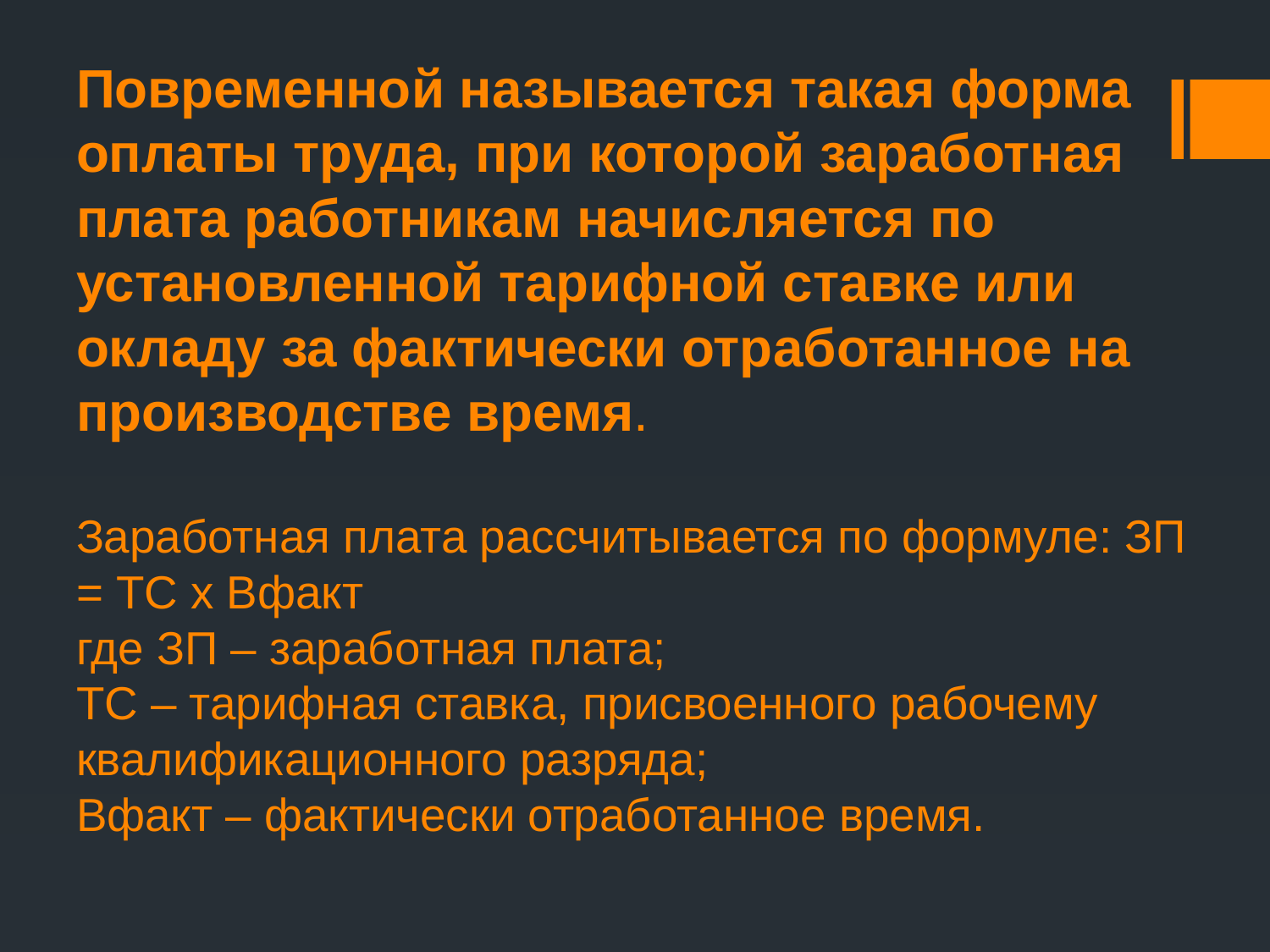

# Повременной называется такая форма оплаты труда, при которой заработная плата работникам начисляется по установленной тарифной ставке или окладу за фактически отработанное на производстве время. Заработная плата рассчитывается по формуле: ЗП = ТС х Вфакт где ЗП – заработная плата; ТС – тарифная ставка, присвоенного рабочему квалификационного разряда; Вфакт – фактически отработанное время.